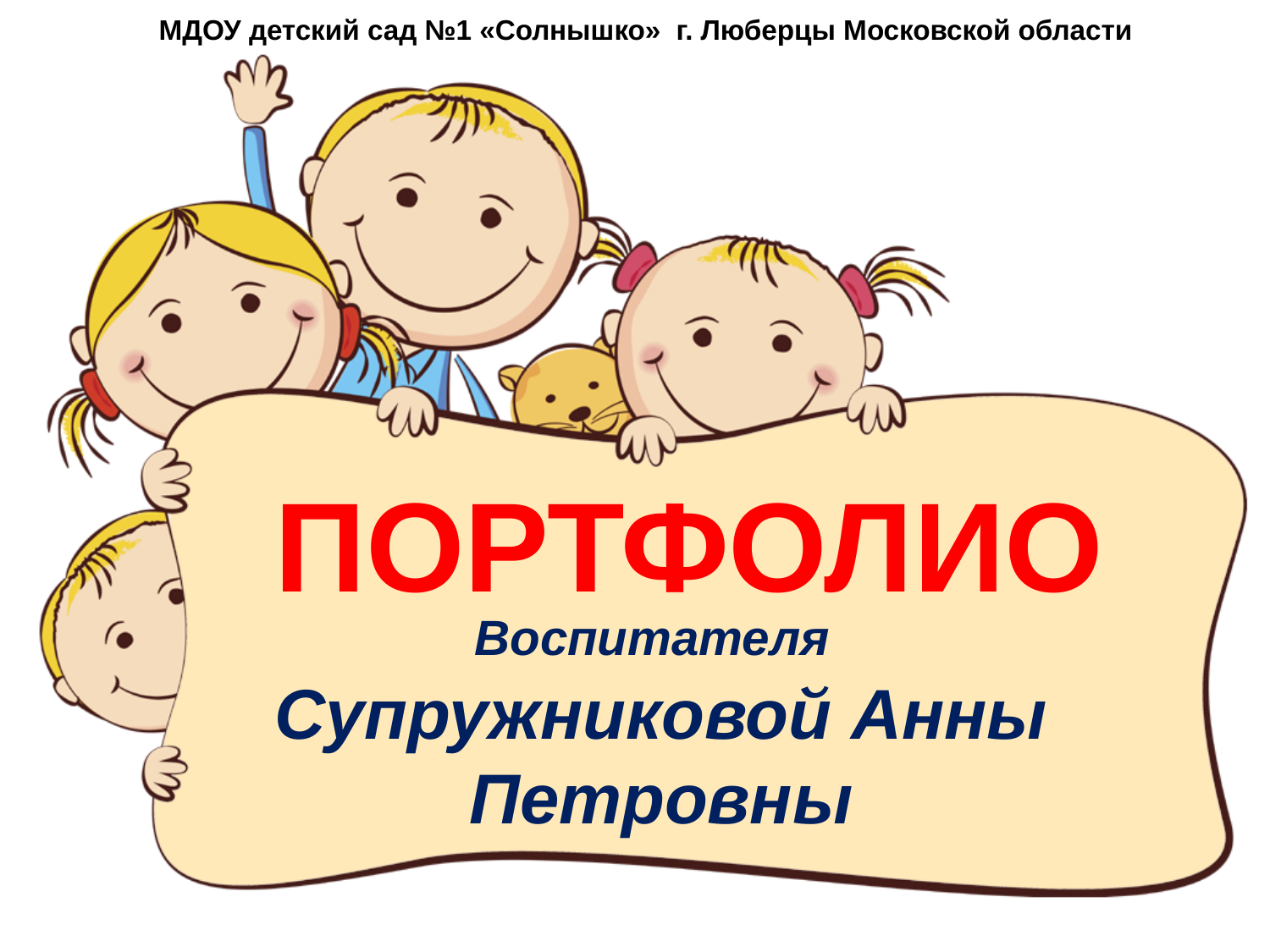

МДОУ детский сад №1 «Солнышко»  г. Люберцы Московской области
ПОРТФОЛИО
Воспитателя
Супружниковой Анны
Петровны